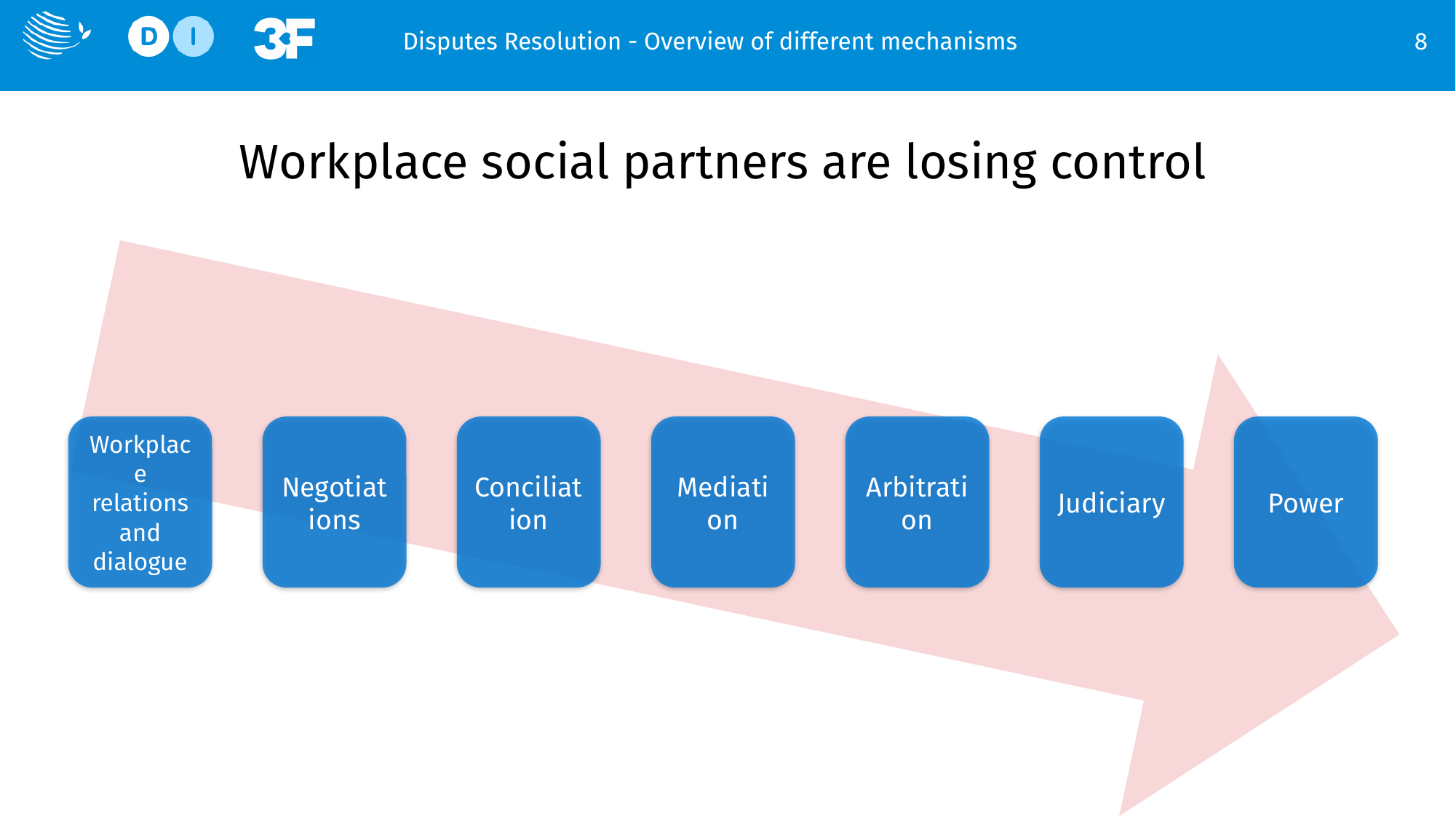

Disputes Resolution - Overview of different mechanisms
8
# Workplace social partners are losing control

Workplace relations and dialogue
Negotiations
Arbitration
Judiciary
Conciliation
Mediation
Power